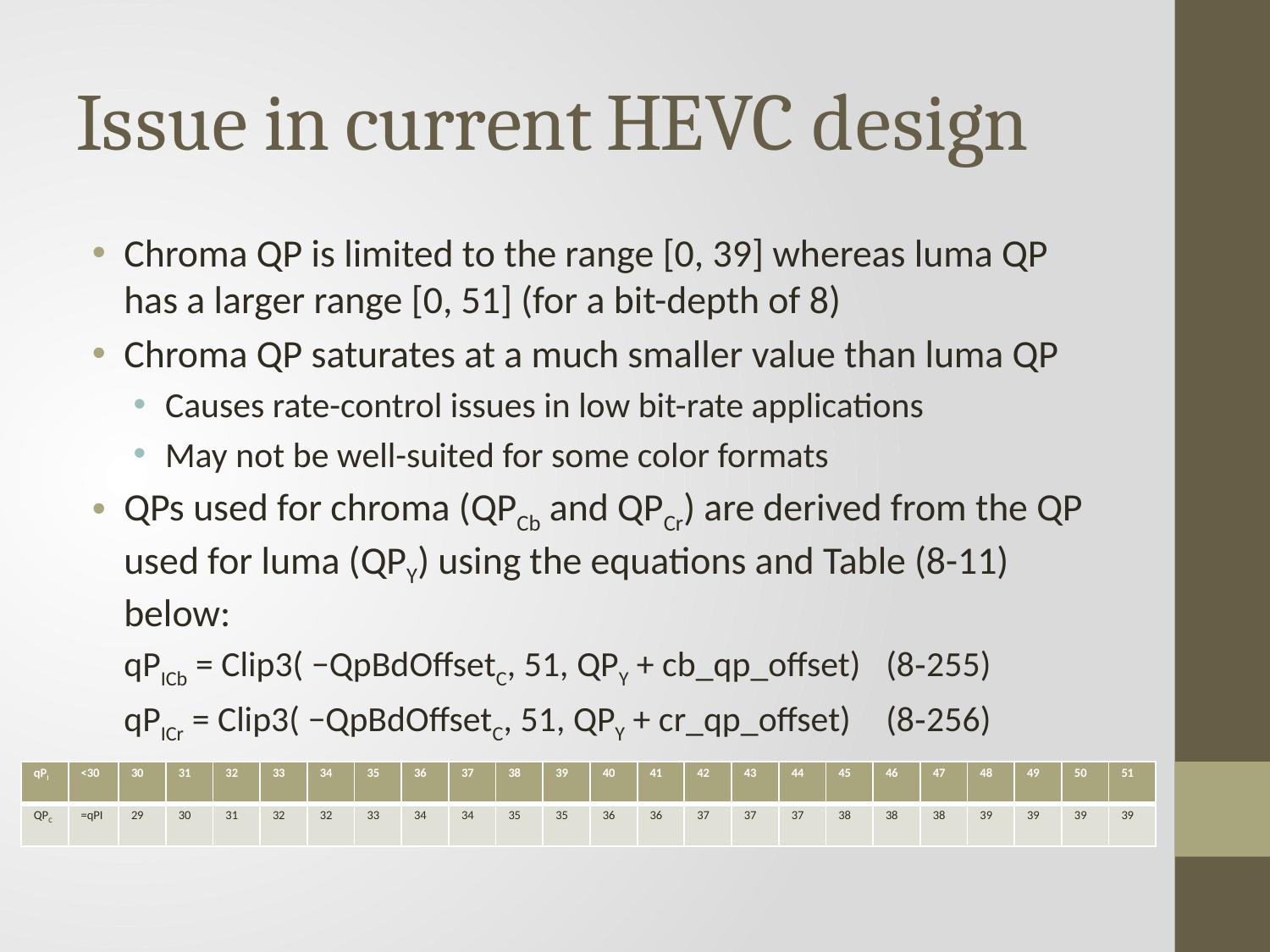

# Issue in current HEVC design
Chroma QP is limited to the range [0, 39] whereas luma QP has a larger range [0, 51] (for a bit-depth of 8)
Chroma QP saturates at a much smaller value than luma QP
Causes rate-control issues in low bit-rate applications
May not be well-suited for some color formats
QPs used for chroma (QPCb and QPCr) are derived from the QP used for luma (QPY) using the equations and Table (8-11) below:
	qPICb = Clip3( −QpBdOffsetC, 51, QPY + cb_qp_offset)	(8‑255)
	qPICr = Clip3( −QpBdOffsetC, 51, QPY + cr_qp_offset)	(8‑256)

| qPI | <30 | 30 | 31 | 32 | 33 | 34 | 35 | 36 | 37 | 38 | 39 | 40 | 41 | 42 | 43 | 44 | 45 | 46 | 47 | 48 | 49 | 50 | 51 |
| --- | --- | --- | --- | --- | --- | --- | --- | --- | --- | --- | --- | --- | --- | --- | --- | --- | --- | --- | --- | --- | --- | --- | --- |
| QPC | =qPI | 29 | 30 | 31 | 32 | 32 | 33 | 34 | 34 | 35 | 35 | 36 | 36 | 37 | 37 | 37 | 38 | 38 | 38 | 39 | 39 | 39 | 39 |